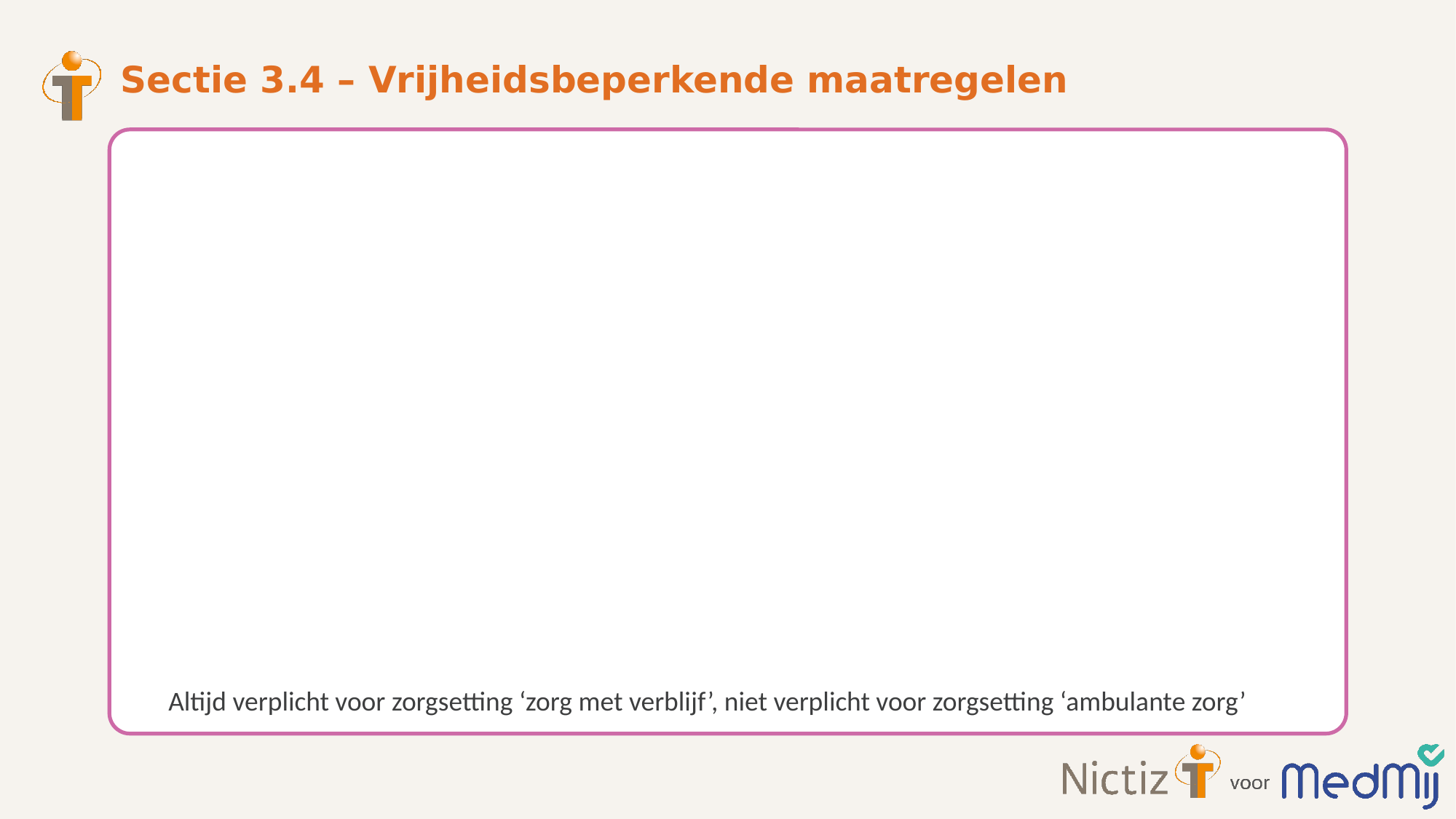

# Sectie 3.4 – Vrijheidsbeperkende maatregelen
Altijd verplicht voor zorgsetting ‘zorg met verblijf’, niet verplicht voor zorgsetting ‘ambulante zorg’